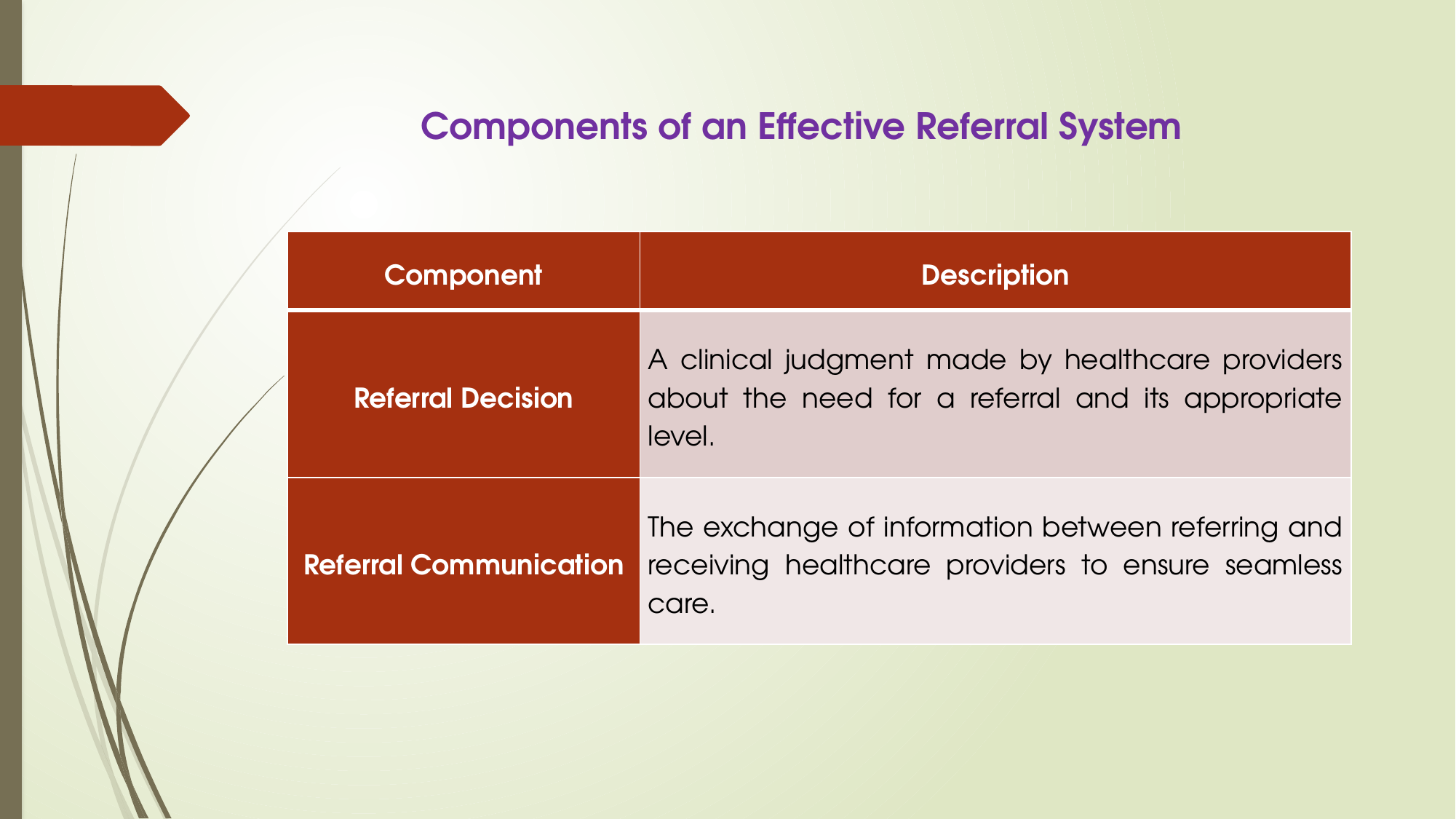

# Components of an Effective Referral System
| Component | Description |
| --- | --- |
| Referral Decision | A clinical judgment made by healthcare providers about the need for a referral and its appropriate level. |
| Referral Communication | The exchange of information between referring and receiving healthcare providers to ensure seamless care. |